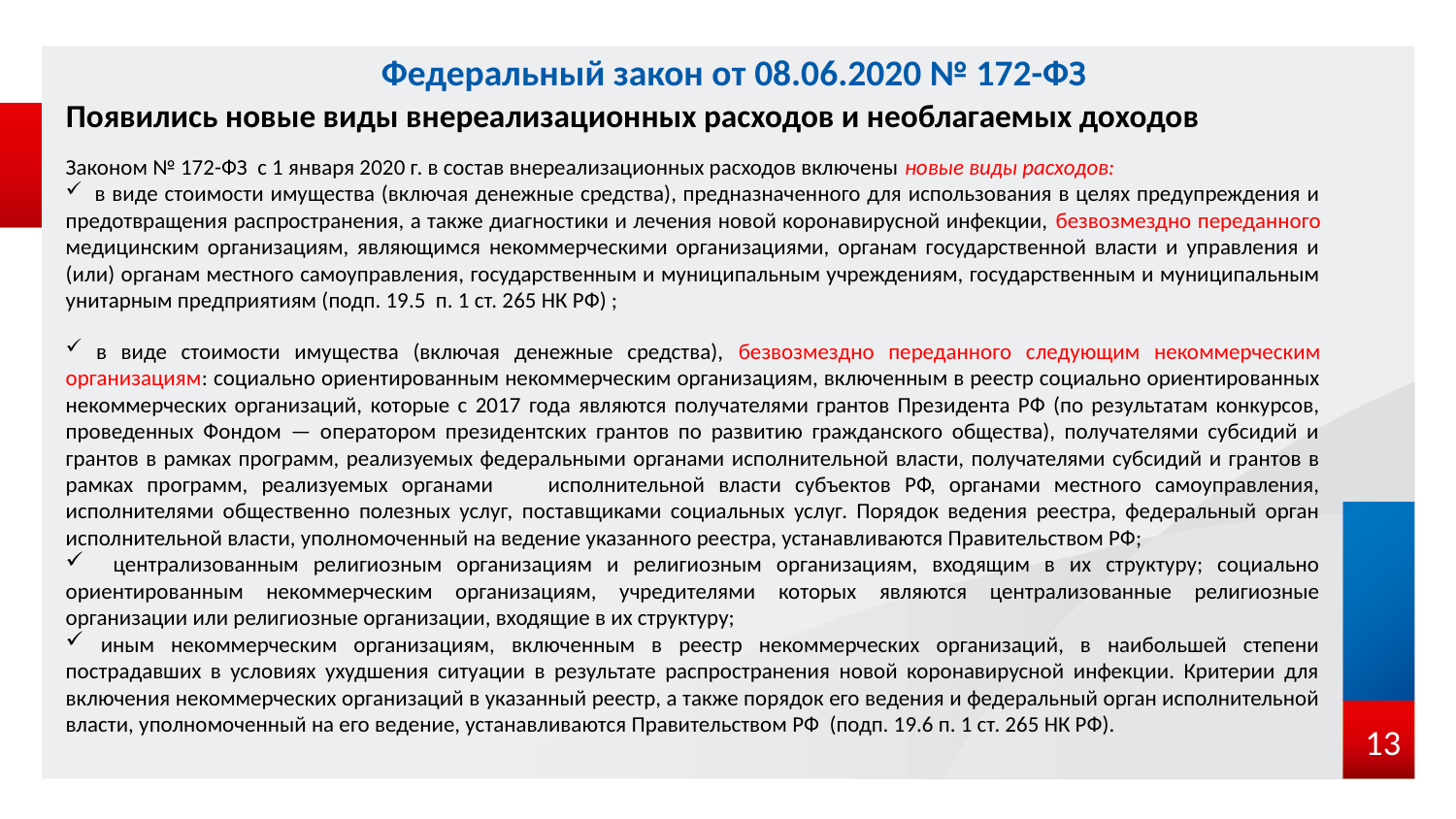

# Федеральный закон от 08.06.2020 № 172-ФЗ
Появились новые виды внереализационных расходов и необлагаемых доходов
Законом № 172-ФЗ  с 1 января 2020 г. в состав внереализационных расходов включены новые виды расходов:
  в виде стоимости имущества (включая денежные средства), предназначенного для использования в целях предупреждения и предотвращения распространения, а также диагностики и лечения новой коронавирусной инфекции, безвозмездно переданного медицинским организациям, являющимся некоммерческими организациями, органам государственной власти и управления и (или) органам местного самоуправления, государственным и муниципальным учреждениям, государственным и муниципальным унитарным предприятиям (подп. 19.5  п. 1 ст. 265 НК РФ) ;

 в виде стоимости имущества (включая денежные средства), безвозмездно переданного следующим некоммерческим организациям: социально ориентированным некоммерческим организациям, включенным в реестр социально ориентированных некоммерческих организаций, которые с 2017 года являются получателями грантов Президента РФ (по результатам конкурсов, проведенных Фондом — оператором президентских грантов по развитию гражданского общества), получателями субсидий и грантов в рамках программ, реализуемых федеральными органами исполнительной власти, получателями субсидий и грантов в рамках программ, реализуемых органами    исполнительной власти субъектов РФ, органами местного самоуправления, исполнителями общественно полезных услуг, поставщиками социальных услуг. Порядок ведения реестра, федеральный орган исполнительной власти, уполномоченный на ведение указанного реестра, устанавливаются Правительством РФ;
  централизованным религиозным организациям и религиозным организациям, входящим в их структуру; социально ориентированным некоммерческим организациям, учредителями которых являются централизованные религиозные организации или религиозные организации, входящие в их структуру;
 иным некоммерческим организациям, включенным в реестр некоммерческих организаций, в наибольшей степени пострадавших в условиях ухудшения ситуации в результате распространения новой коронавирусной инфекции. Критерии для включения некоммерческих организаций в указанный реестр, а также порядок его ведения и федеральный орган исполнительной власти, уполномоченный на его ведение, устанавливаются Правительством РФ  (подп. 19.6 п. 1 ст. 265 НК РФ).

 13